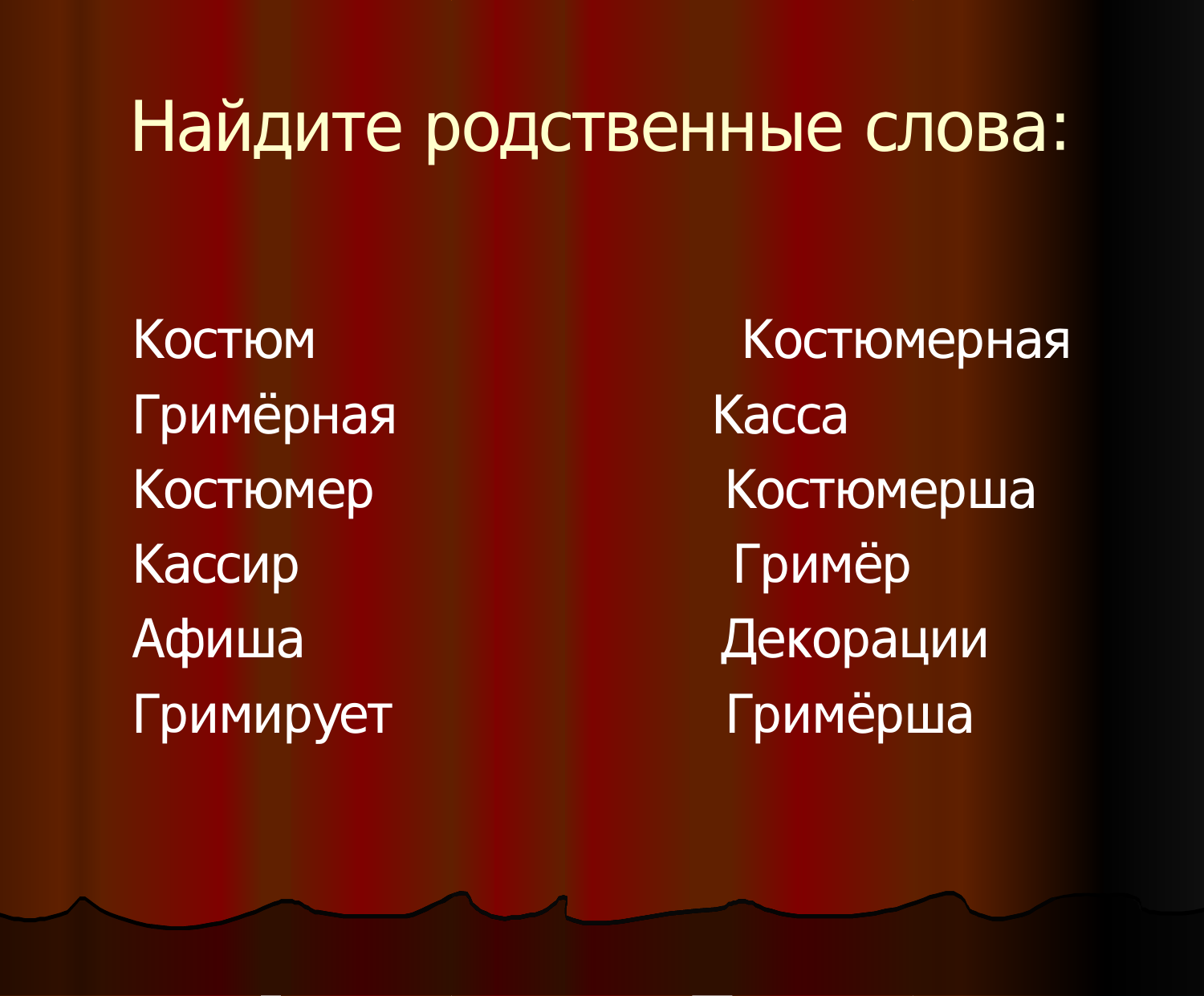

Найдите родственные слова:
Костюм			     Костюмерная
Гримёрная                   Касса
Костюмер                     Костюмерша
Кассир                          Гримёр
Афиша                         Декорации
Гримирует                    Гримёрша